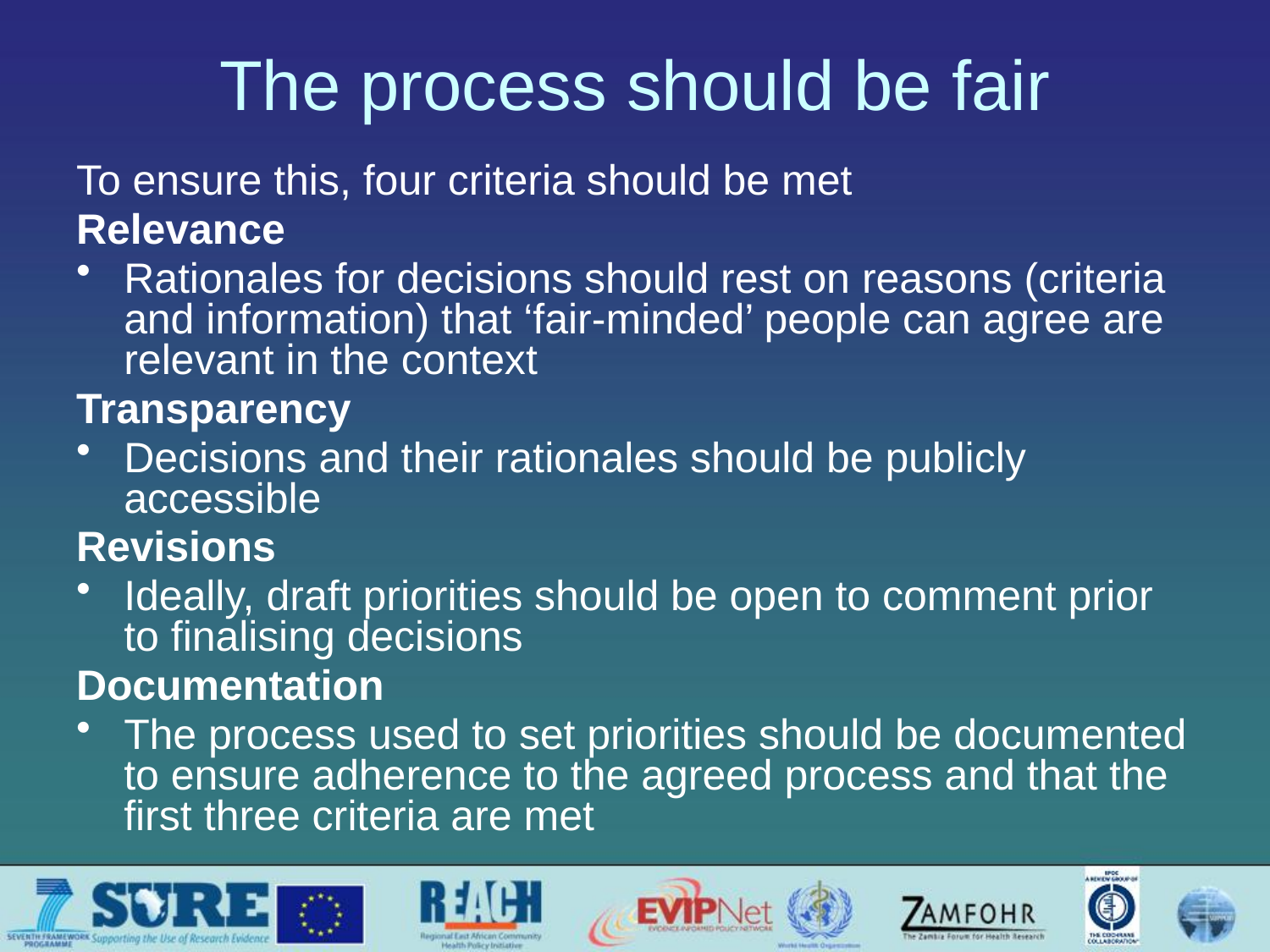

# The process should be fair
To ensure this, four criteria should be met
Relevance
Rationales for decisions should rest on reasons (criteria and information) that ‘fair-minded’ people can agree are relevant in the context
Transparency
Decisions and their rationales should be publicly accessible
Revisions
Ideally, draft priorities should be open to comment prior to finalising decisions
Documentation
The process used to set priorities should be documented to ensure adherence to the agreed process and that the first three criteria are met